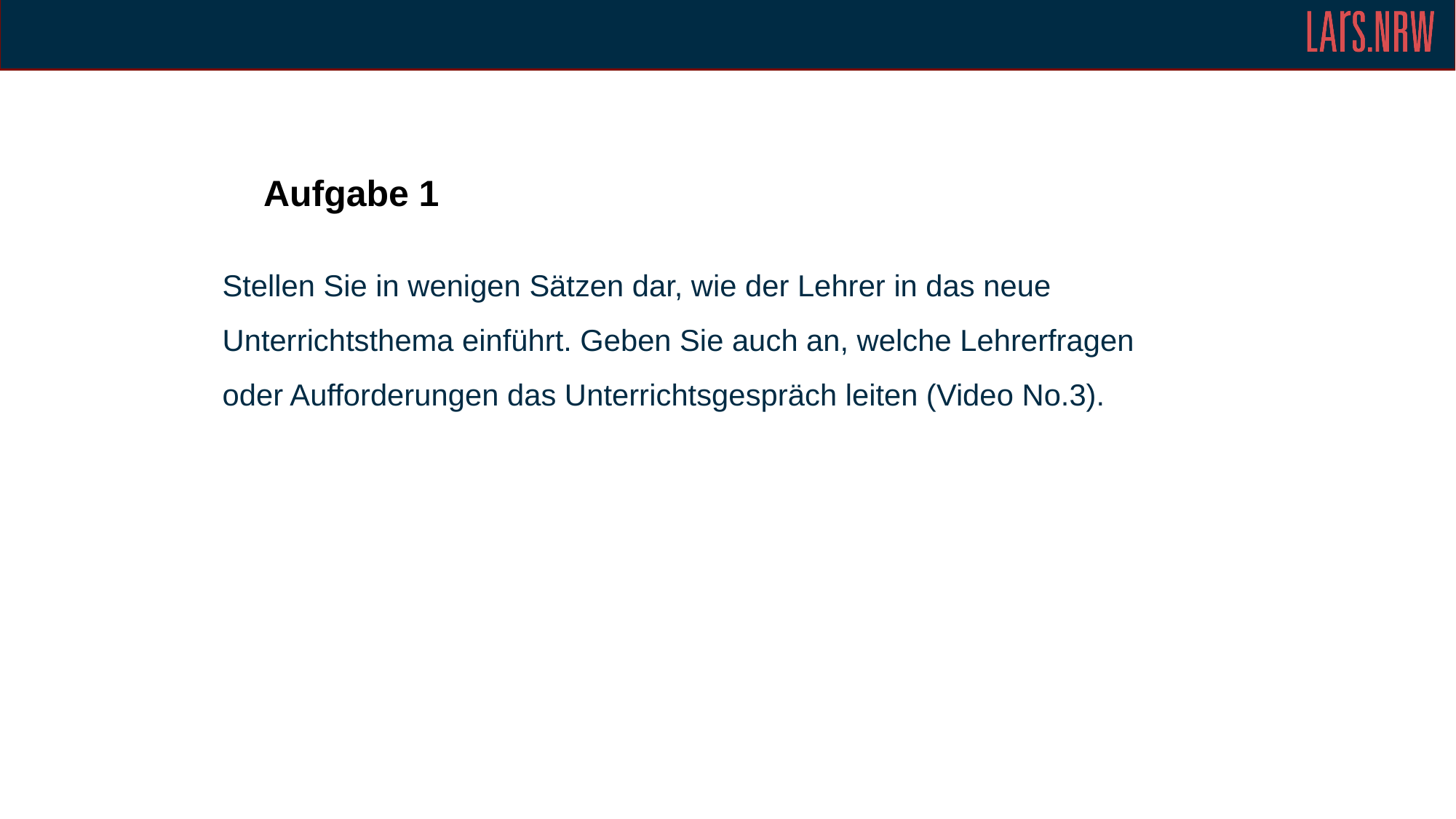

# Aufgabe 1
Stellen Sie in wenigen Sätzen dar, wie der Lehrer in das neue Unterrichtsthema einführt. Geben Sie auch an, welche Lehrerfragen oder Aufforderungen das Unterrichtsgespräch leiten (Video No.3).